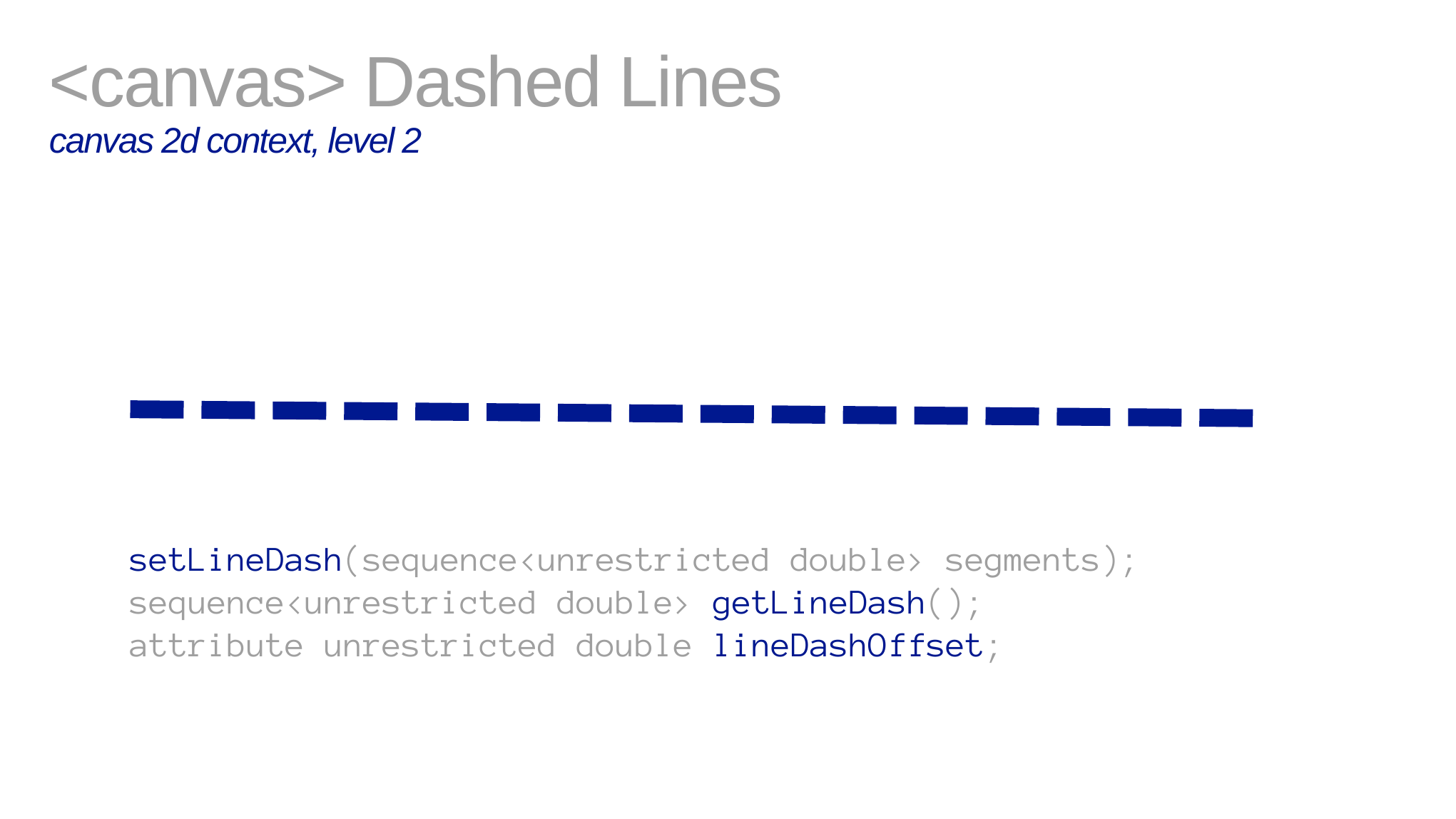

# <canvas> Dashed Lines canvas 2d context, level 2
setLineDash(sequence<unrestricted double> segments);   sequence<unrestricted double> getLineDash();
attribute unrestricted double lineDashOffset;